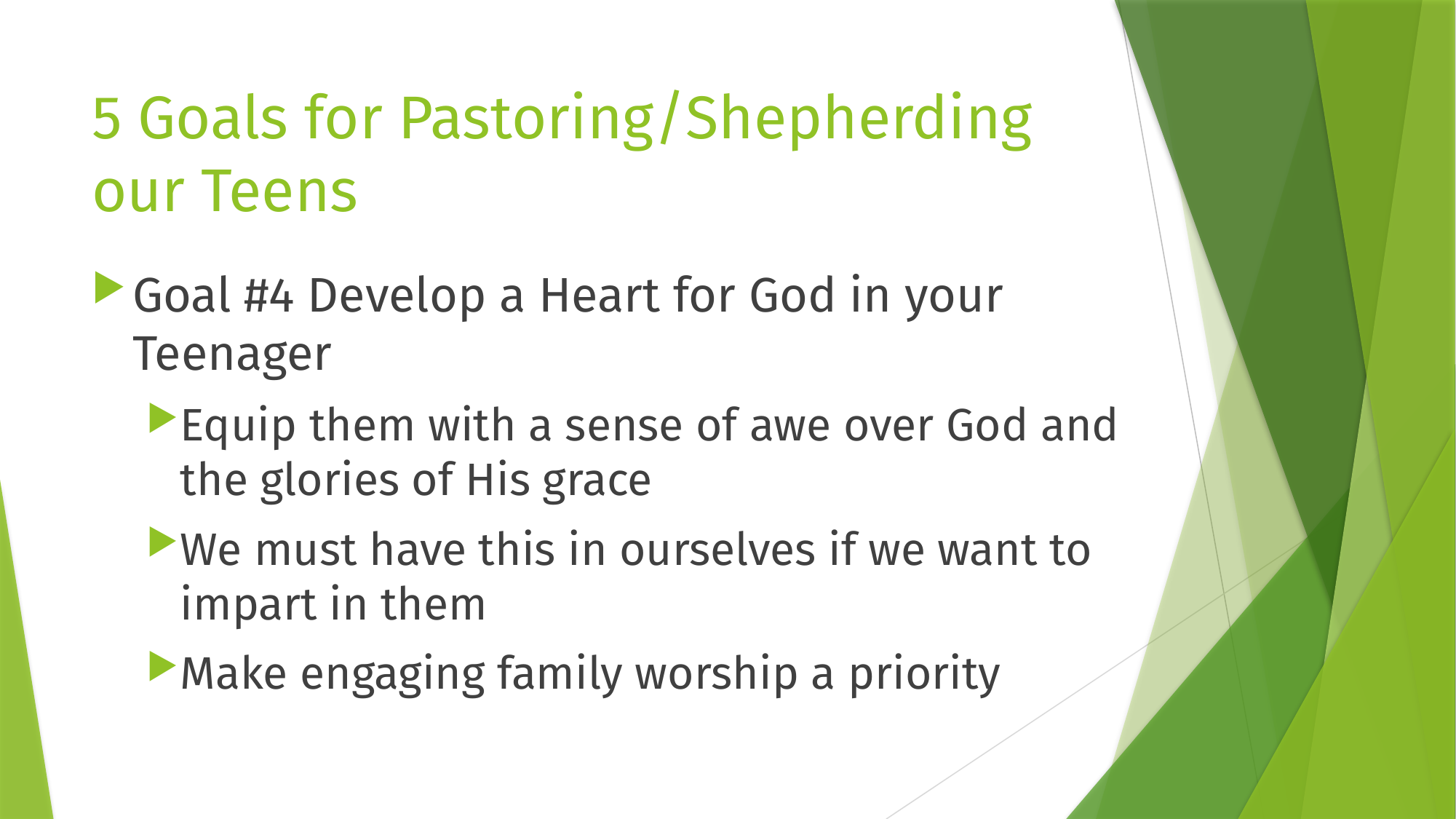

# 5 Goals for Pastoring/Shepherding our Teens
Goal #4 Develop a Heart for God in your Teenager
Equip them with a sense of awe over God and the glories of His grace
We must have this in ourselves if we want to impart in them
Make engaging family worship a priority